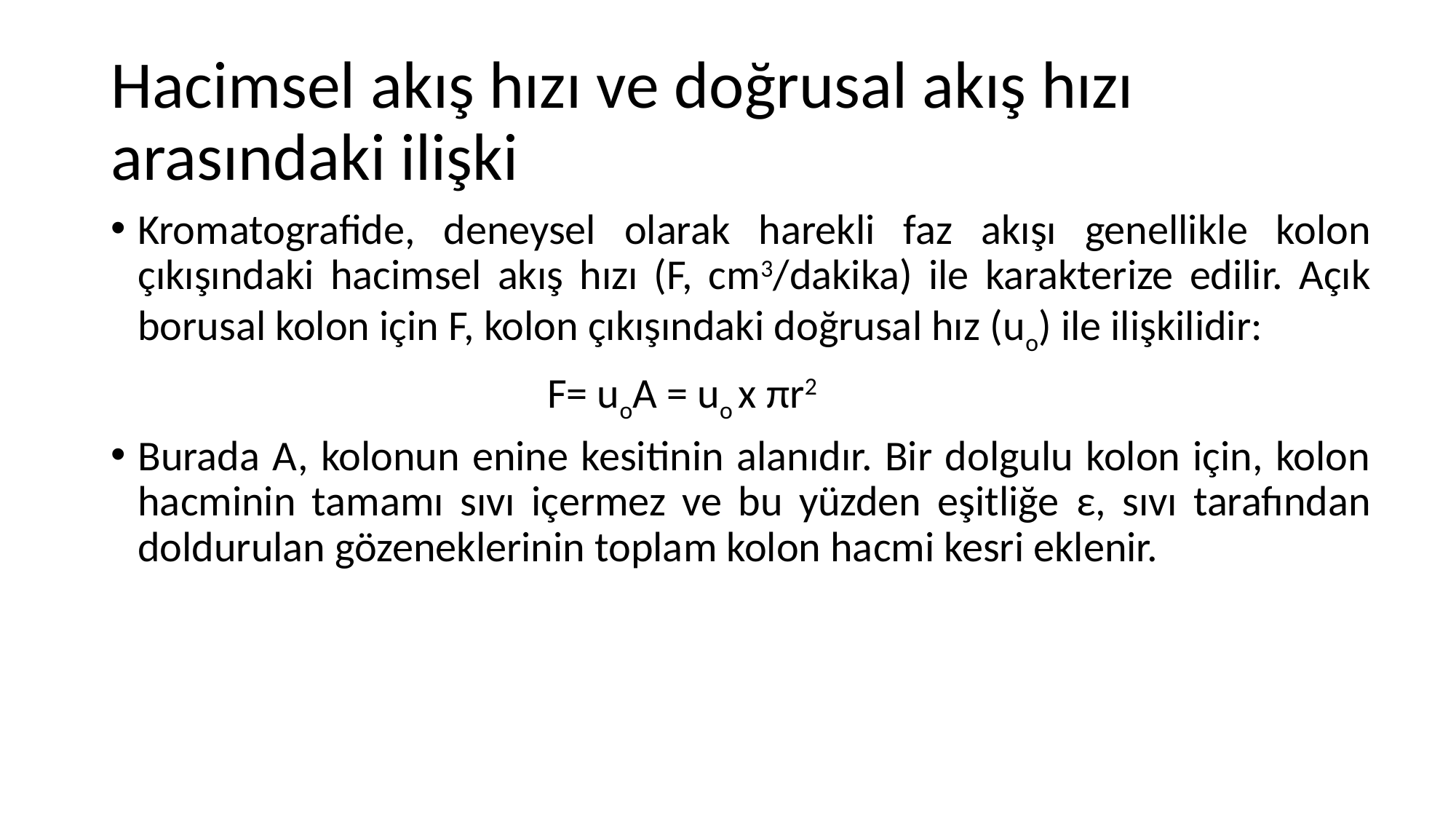

# Hacimsel akış hızı ve doğrusal akış hızı arasındaki ilişki
Kromatografide, deneysel olarak harekli faz akışı genellikle kolon çıkışındaki hacimsel akış hızı (F, cm3/dakika) ile karakterize edilir. Açık borusal kolon için F, kolon çıkışındaki doğrusal hız (uo) ile ilişkilidir:
				F= uoA = uo x πr2
Burada A, kolonun enine kesitinin alanıdır. Bir dolgulu kolon için, kolon hacminin tamamı sıvı içermez ve bu yüzden eşitliğe ε, sıvı tarafından doldurulan gözeneklerinin toplam kolon hacmi kesri eklenir.